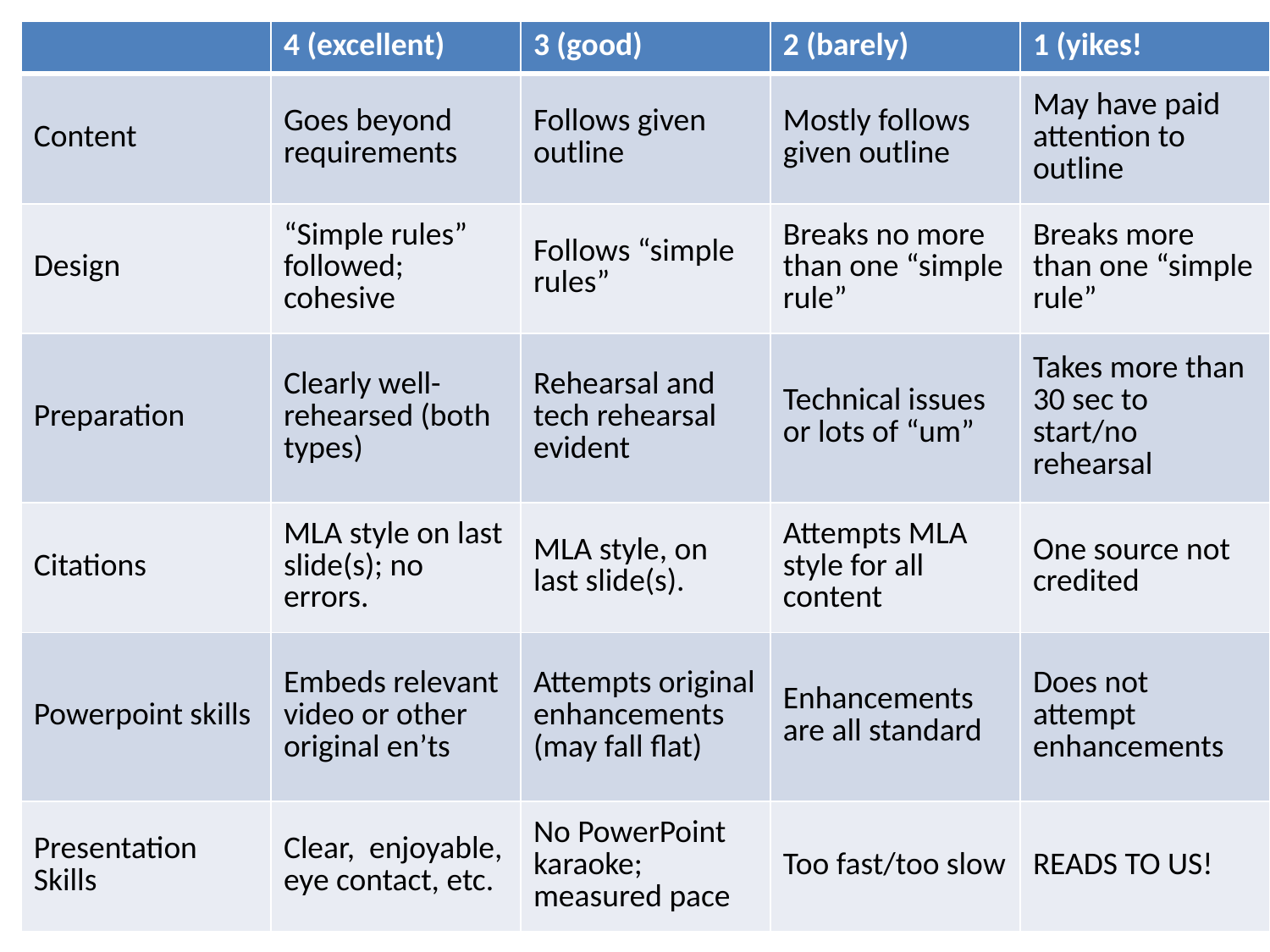

|  | 4 (excellent) | 3 (good) | 2 (barely) | 1 (yikes! |
| --- | --- | --- | --- | --- |
| Content | Goes beyond requirements | Follows given outline | Mostly follows given outline | May have paid attention to outline |
| Design | “Simple rules” followed; cohesive | Follows “simple rules” | Breaks no more than one “simple rule” | Breaks more than one “simple rule” |
| Preparation | Clearly well-rehearsed (both types) | Rehearsal and tech rehearsal evident | Technical issues or lots of “um” | Takes more than 30 sec to start/no rehearsal |
| Citations | MLA style on last slide(s); no errors. | MLA style, on last slide(s). | Attempts MLA style for all content | One source not credited |
| Powerpoint skills | Embeds relevant video or other original en’ts | Attempts original enhancements (may fall flat) | Enhancements are all standard | Does not attempt enhancements |
| Presentation Skills | Clear, enjoyable, eye contact, etc. | No PowerPoint karaoke; measured pace | Too fast/too slow | READS TO US! |
#